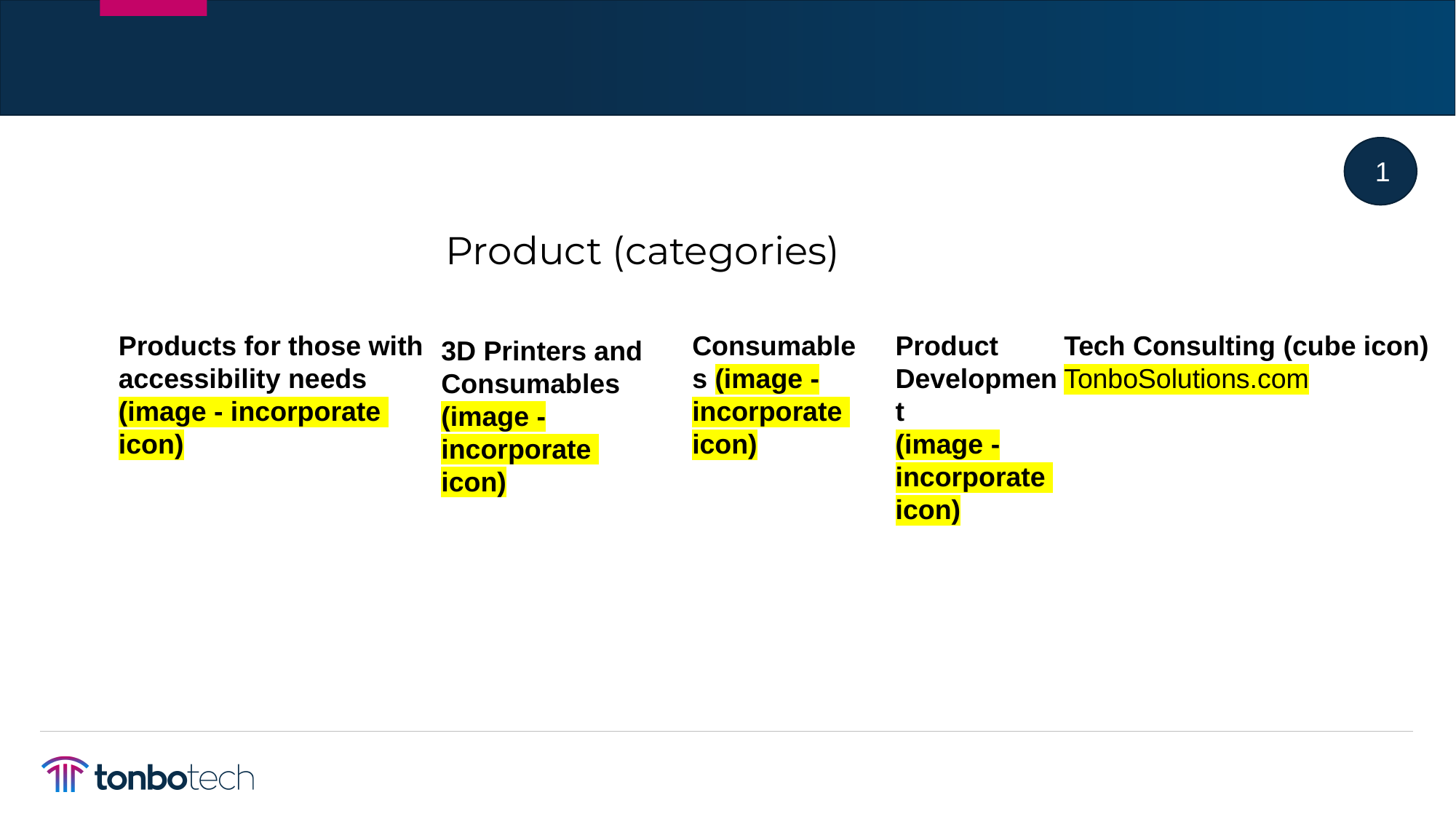

1
Product (categories)
Consumables (image - incorporate  icon)

Product Development
(image - incorporate  icon)

Products for those with accessibility needs
(image - incorporate  icon)
Tech Consulting (cube icon)
TonboSolutions.com

3D Printers and Consumables (image - incorporate  icon)